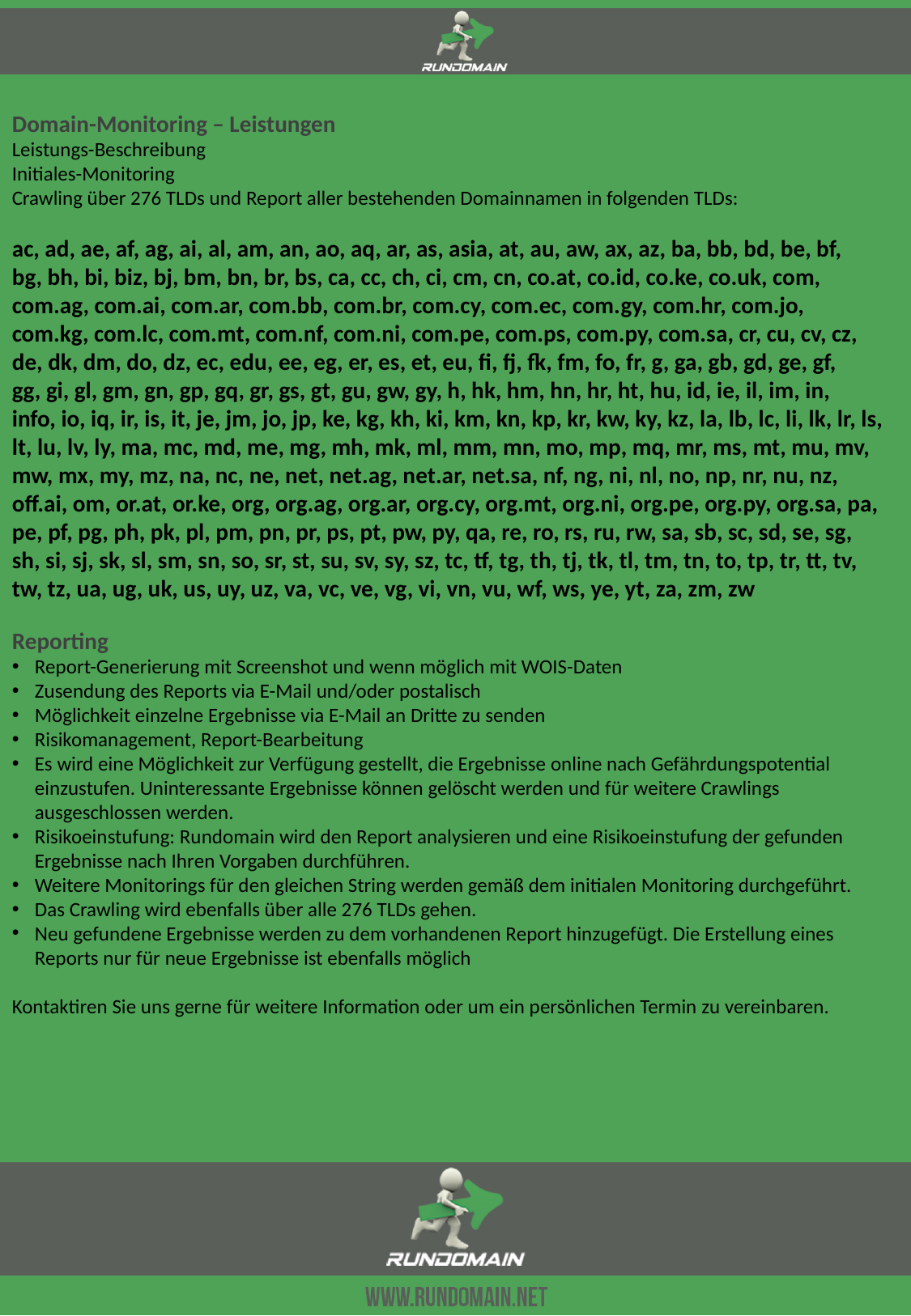

Domain-Monitoring – Leistungen
Leistungs-Beschreibung
Initiales-Monitoring
Crawling über 276 TLDs und Report aller bestehenden Domainnamen in folgenden TLDs:

ac, ad, ae, af, ag, ai, al, am, an, ao, aq, ar, as, asia, at, au, aw, ax, az, ba, bb, bd, be, bf,
bg, bh, bi, biz, bj, bm, bn, br, bs, ca, cc, ch, ci, cm, cn, co.at, co.id, co.ke, co.uk, com,
com.ag, com.ai, com.ar, com.bb, com.br, com.cy, com.ec, com.gy, com.hr, com.jo,
com.kg, com.lc, com.mt, com.nf, com.ni, com.pe, com.ps, com.py, com.sa, cr, cu, cv, cz,
de, dk, dm, do, dz, ec, edu, ee, eg, er, es, et, eu, fi, fj, fk, fm, fo, fr, g, ga, gb, gd, ge, gf,
gg, gi, gl, gm, gn, gp, gq, gr, gs, gt, gu, gw, gy, h, hk, hm, hn, hr, ht, hu, id, ie, il, im, in,
info, io, iq, ir, is, it, je, jm, jo, jp, ke, kg, kh, ki, km, kn, kp, kr, kw, ky, kz, la, lb, lc, li, lk, lr, ls,
lt, lu, lv, ly, ma, mc, md, me, mg, mh, mk, ml, mm, mn, mo, mp, mq, mr, ms, mt, mu, mv,
mw, mx, my, mz, na, nc, ne, net, net.ag, net.ar, net.sa, nf, ng, ni, nl, no, np, nr, nu, nz,
off.ai, om, or.at, or.ke, org, org.ag, org.ar, org.cy, org.mt, org.ni, org.pe, org.py, org.sa, pa,
pe, pf, pg, ph, pk, pl, pm, pn, pr, ps, pt, pw, py, qa, re, ro, rs, ru, rw, sa, sb, sc, sd, se, sg,
sh, si, sj, sk, sl, sm, sn, so, sr, st, su, sv, sy, sz, tc, tf, tg, th, tj, tk, tl, tm, tn, to, tp, tr, tt, tv,
tw, tz, ua, ug, uk, us, uy, uz, va, vc, ve, vg, vi, vn, vu, wf, ws, ye, yt, za, zm, zw

Reporting
Report-Generierung mit Screenshot und wenn möglich mit WOIS-Daten
Zusendung des Reports via E-Mail und/oder postalisch
Möglichkeit einzelne Ergebnisse via E-Mail an Dritte zu senden
Risikomanagement, Report-Bearbeitung
Es wird eine Möglichkeit zur Verfügung gestellt, die Ergebnisse online nach Gefährdungspotential einzustufen. Uninteressante Ergebnisse können gelöscht werden und für weitere Crawlings ausgeschlossen werden.
Risikoeinstufung: Rundomain wird den Report analysieren und eine Risikoeinstufung der gefunden Ergebnisse nach Ihren Vorgaben durchführen.
Weitere Monitorings für den gleichen String werden gemäß dem initialen Monitoring durchgeführt.
Das Crawling wird ebenfalls über alle 276 TLDs gehen.
Neu gefundene Ergebnisse werden zu dem vorhandenen Report hinzugefügt. Die Erstellung eines Reports nur für neue Ergebnisse ist ebenfalls möglich

Kontaktiren Sie uns gerne für weitere Information oder um ein persönlichen Termin zu vereinbaren.